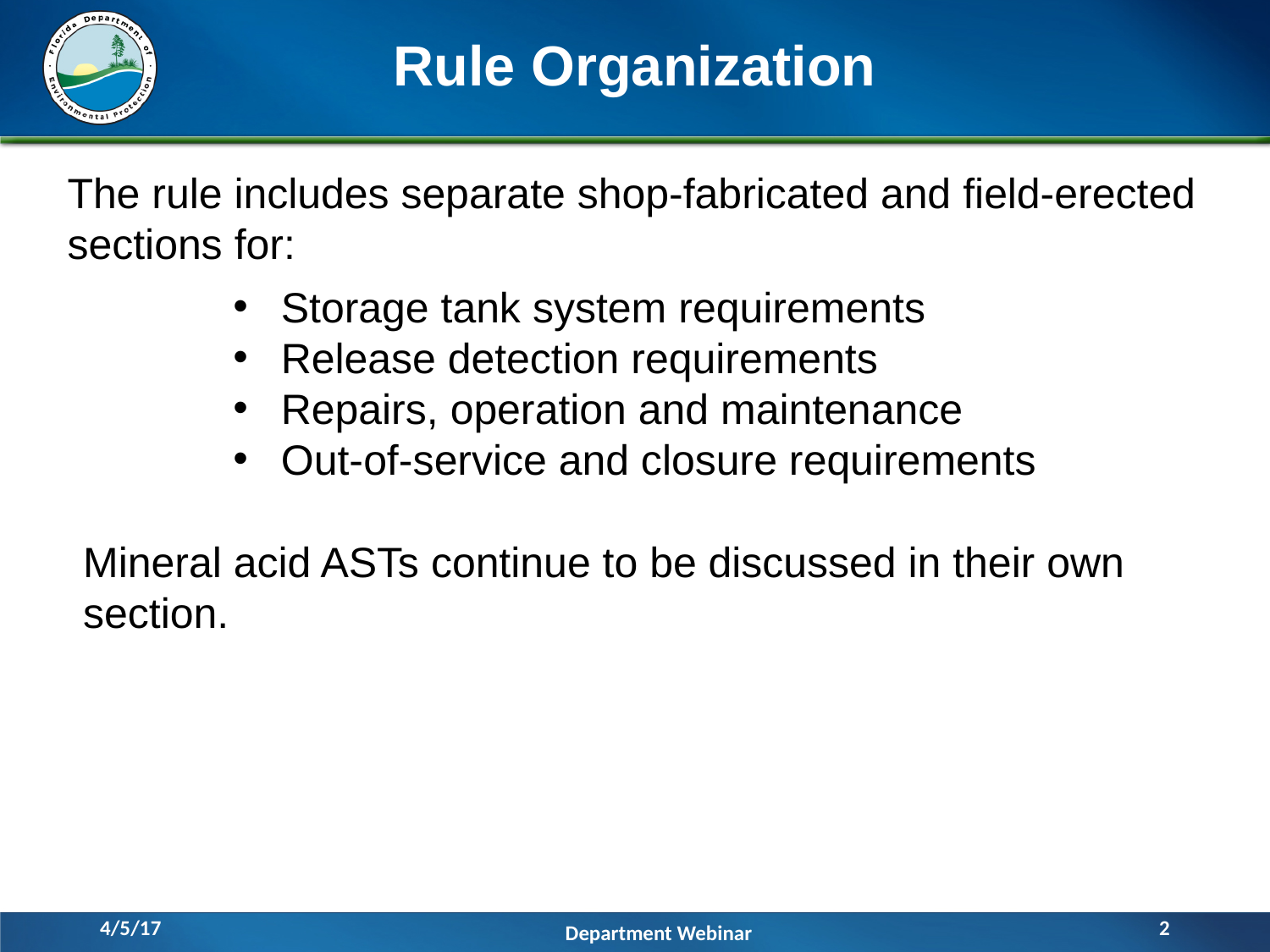

# Rule Organization
The rule includes separate shop-fabricated and field-erected sections for:
Storage tank system requirements
Release detection requirements
Repairs, operation and maintenance
Out-of-service and closure requirements
Mineral acid ASTs continue to be discussed in their own section.
4/5/17
2
Department Webinar